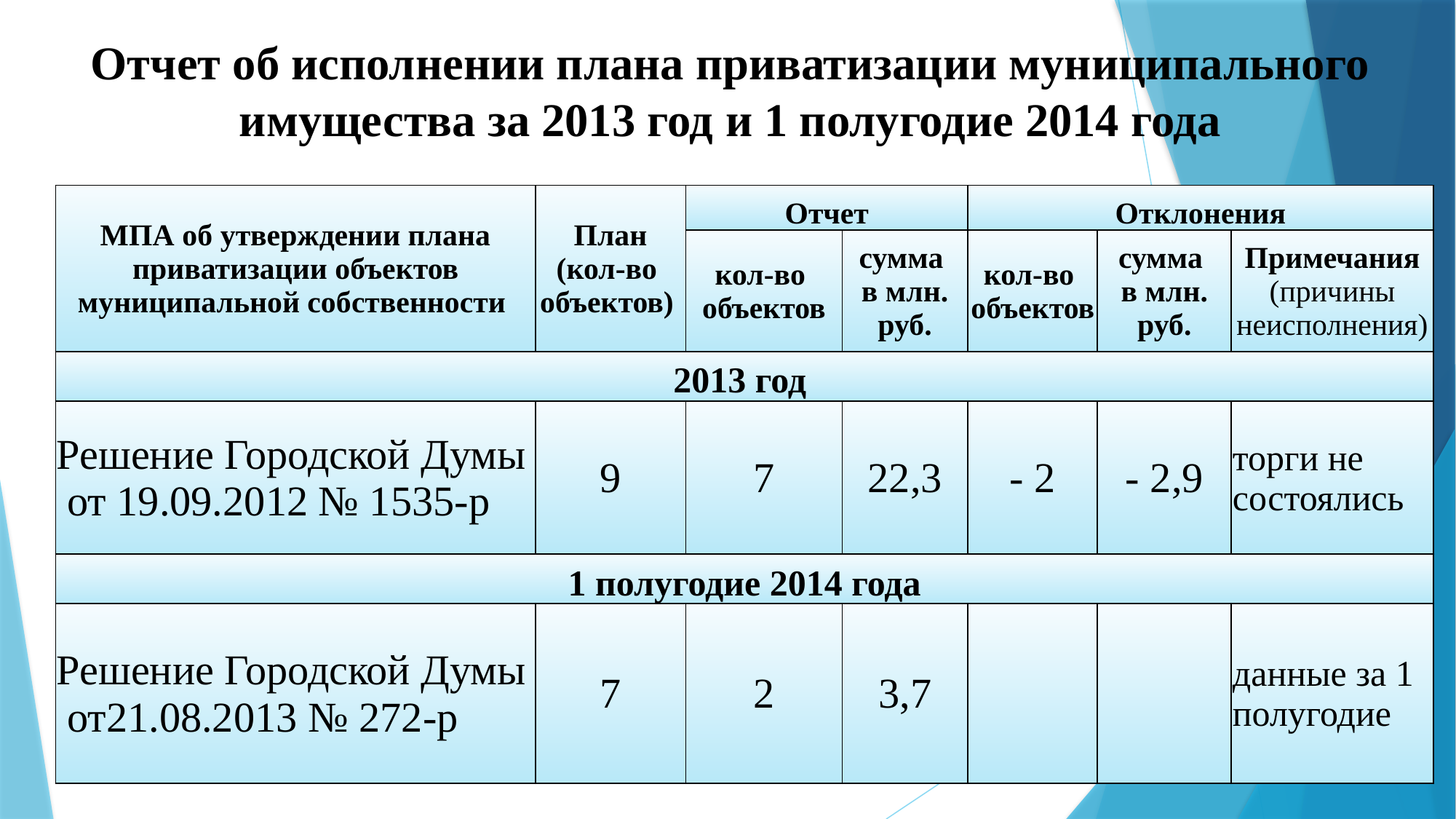

# Отчет об исполнении плана приватизации муниципального имущества за 2013 год и 1 полугодие 2014 года
| МПА об утверждении плана приватизации объектов муниципальной собственности | План (кол-во объектов) | Отчет |  | Отклонения |  |  |
| --- | --- | --- | --- | --- | --- | --- |
|  |  | кол-во объектов | сумма в млн. руб. | кол-во объектов | сумма в млн. руб. | Примечания (причины неисполнения) |
| 2013 год |  |  |  |  |  |  |
| Решение Городской Думы от 19.09.2012 № 1535-р | 9 | 7 | 22,3 | - 2 | - 2,9 | торги не состоялись |
| 1 полугодие 2014 года |  |  |  |  |  |  |
| Решение Городской Думы от21.08.2013 № 272-р | 7 | 2 | 3,7 |  |  | данные за 1 полугодие |

10